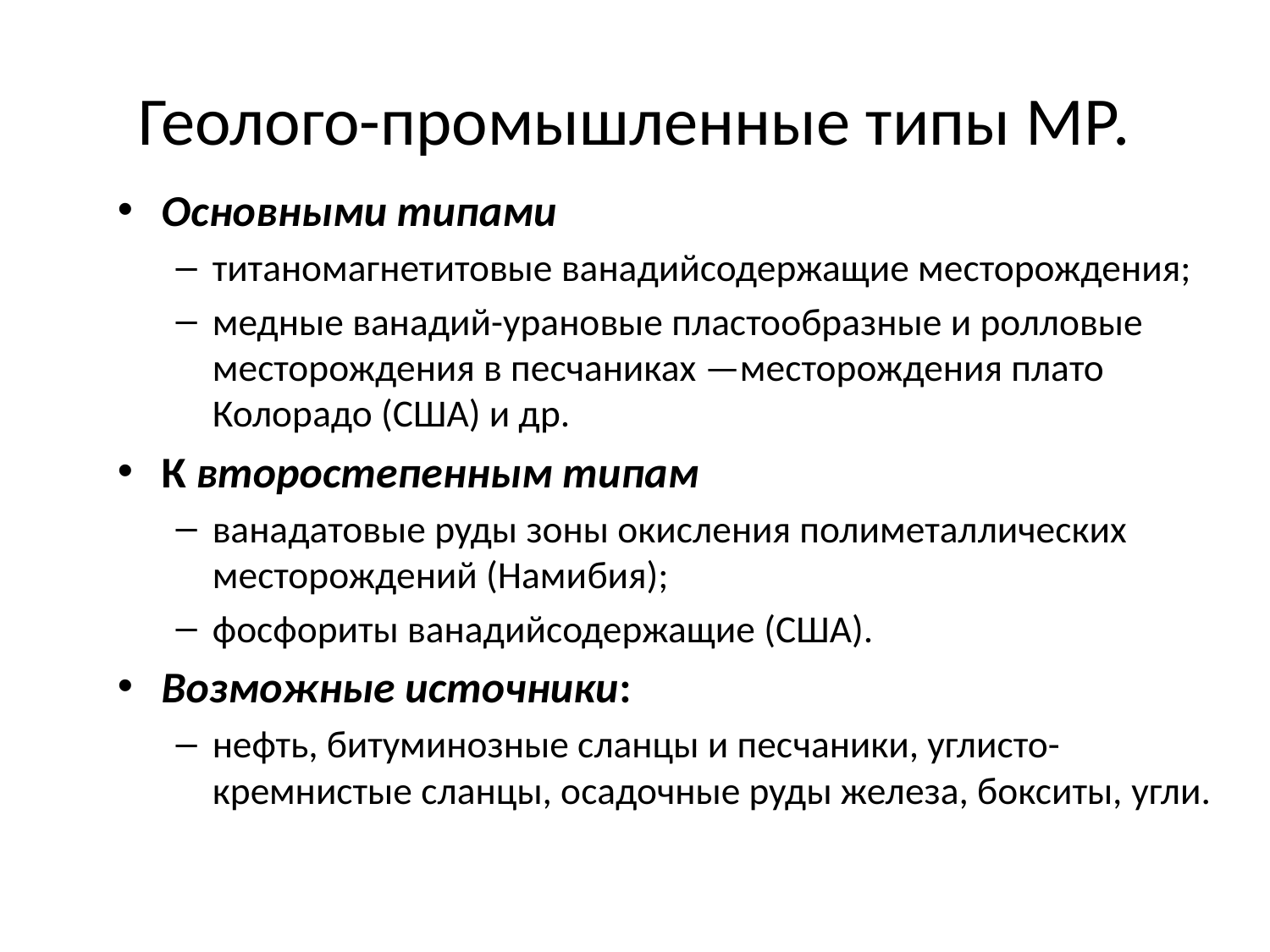

# Геолого-промышленные типы МР.
Основными типами
титаномагнетитовые ванадийсодержащие месторождения;
медные ванадий-урановые пластообразные и ролловые месторождения в песчаниках —месторождения плато Колорадо (США) и др.
К второстепенным типам
ванадатовые руды зоны окисления полиметаллических месторождений (Нами­бия);
фосфориты ванадийсодержащие (США).
Возможные источники:
нефть, битуминозные сланцы и пес­чаники, углисто-кремнистые сланцы, осадочные руды железа, бокситы, угли.